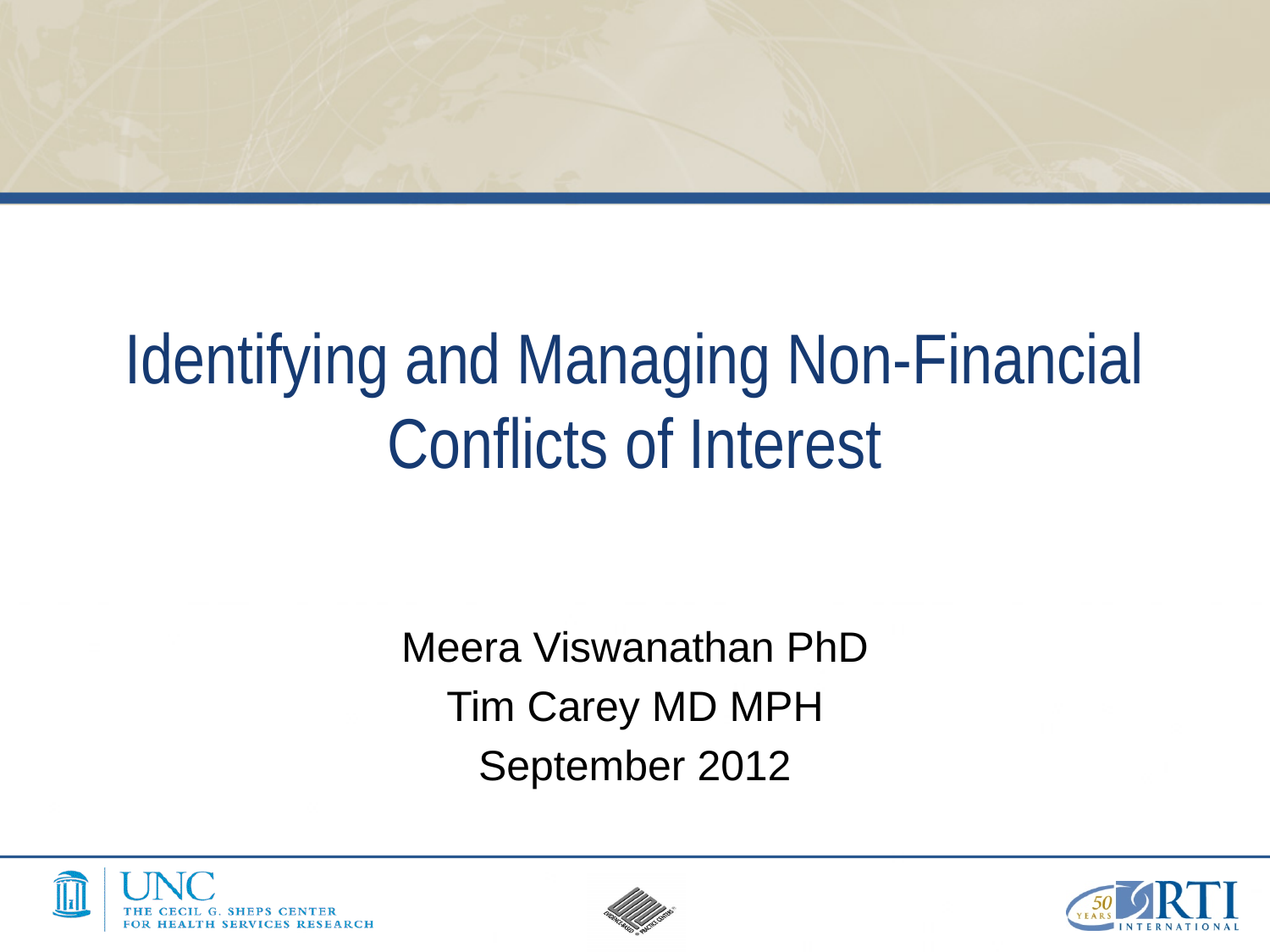

# Identifying and Managing Non-Financial Conflicts of Interest
Meera Viswanathan PhD
Tim Carey MD MPH
September 2012